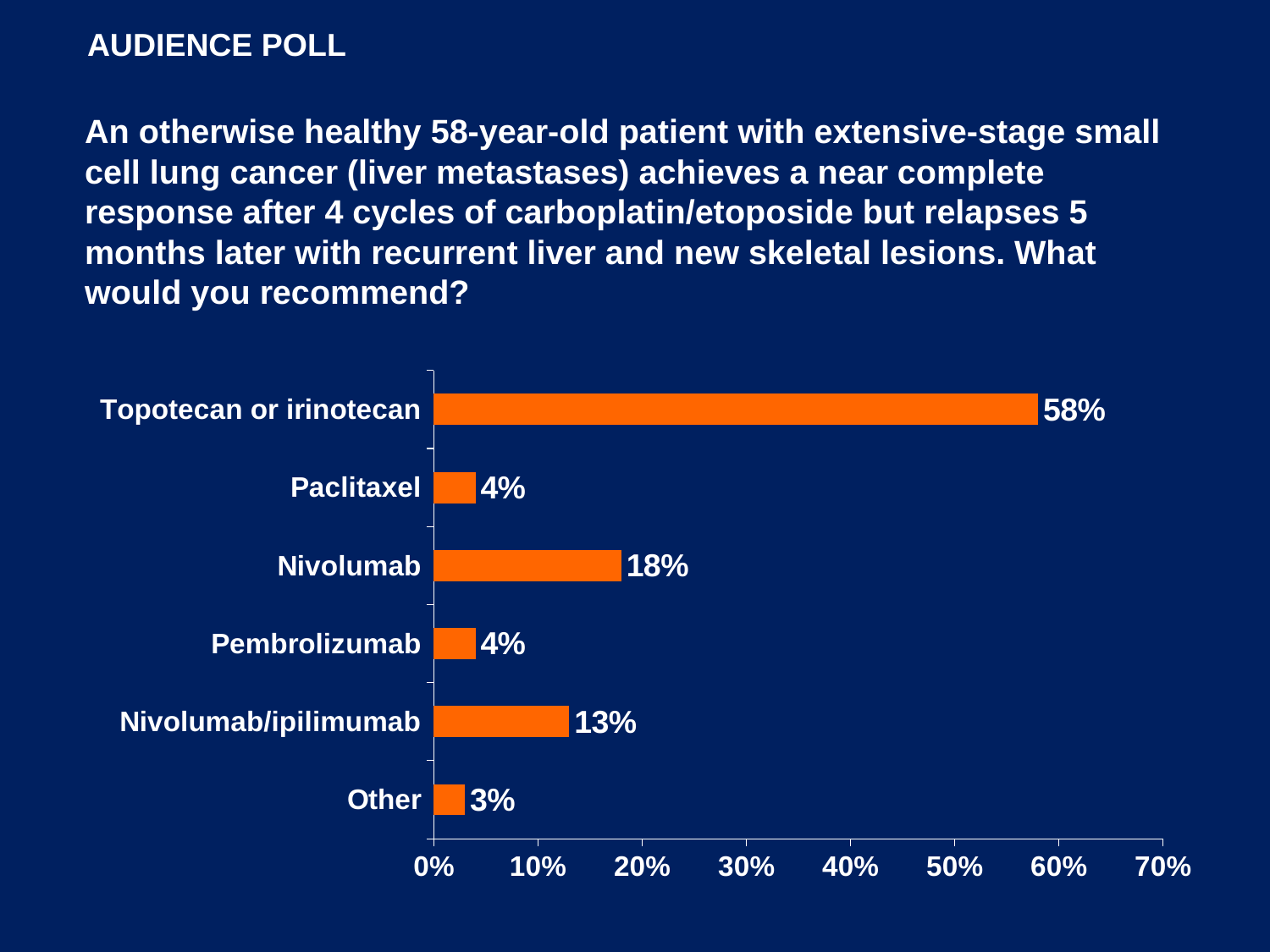

AUDIENCE POLL
An otherwise healthy 58-year-old patient with extensive-stage small cell lung cancer (liver metastases) achieves a near complete response after 4 cycles of carboplatin/etoposide but relapses 5 months later with recurrent liver and new skeletal lesions. What would you recommend?

### Chart

| Category | Series 1 |
|---|---|
| Other | 0.03 |
| Nivolumab/ipilimumab | 0.13 |
| Pembrolizumab | 0.04 |
| Nivolumab | 0.18 |
| Paclitaxel | 0.04 |
| Topotecan or irinotecan | 0.58 |